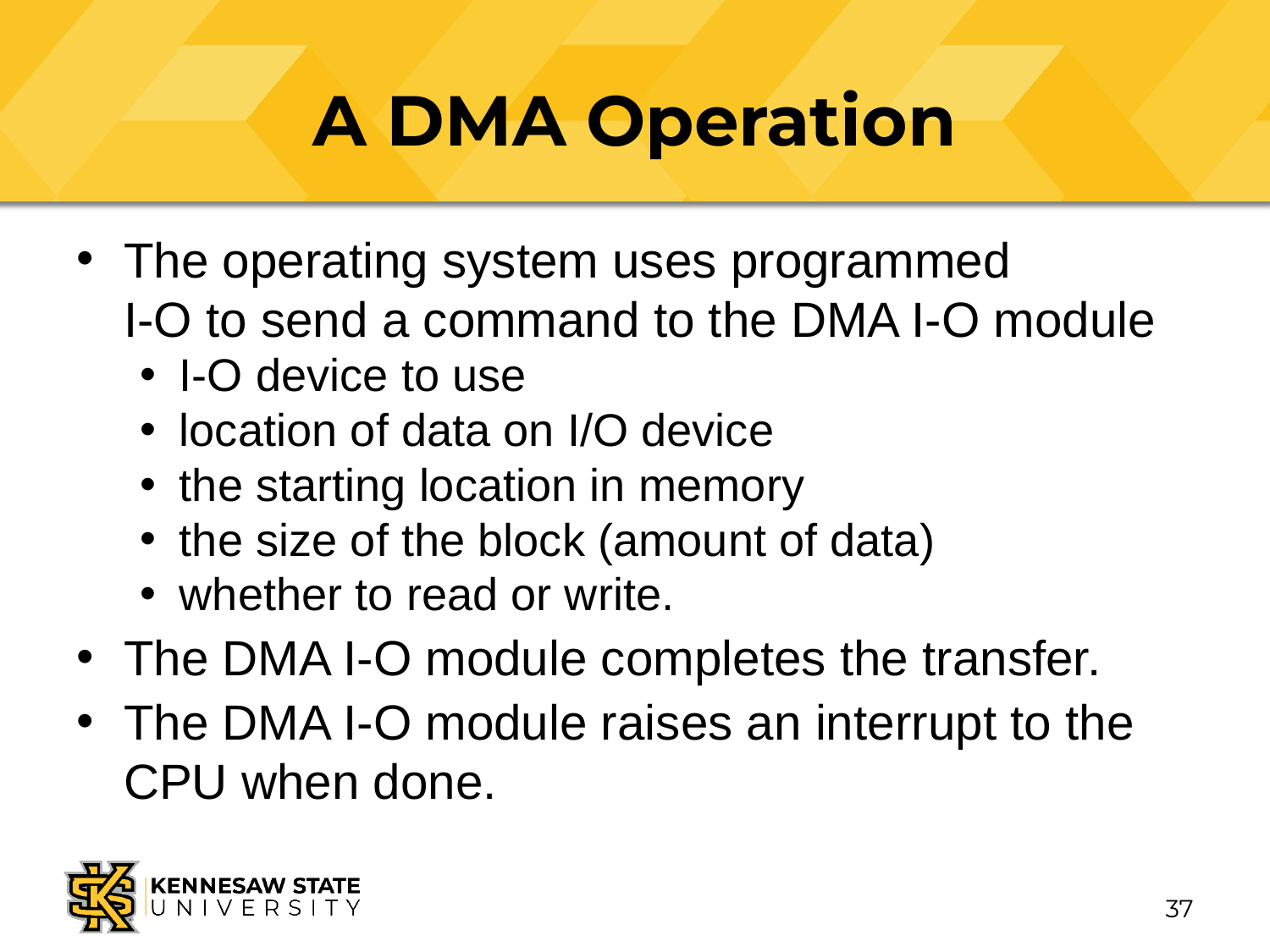

# A DMA Operation
The operating system uses programmed
I-O to send a command to the DMA I-O module
I-O device to use
location of data on I/O device
the starting location in memory
the size of the block (amount of data)
whether to read or write.
The DMA I-O module completes the transfer.
The DMA I-O module raises an interrupt to the CPU when done.
37